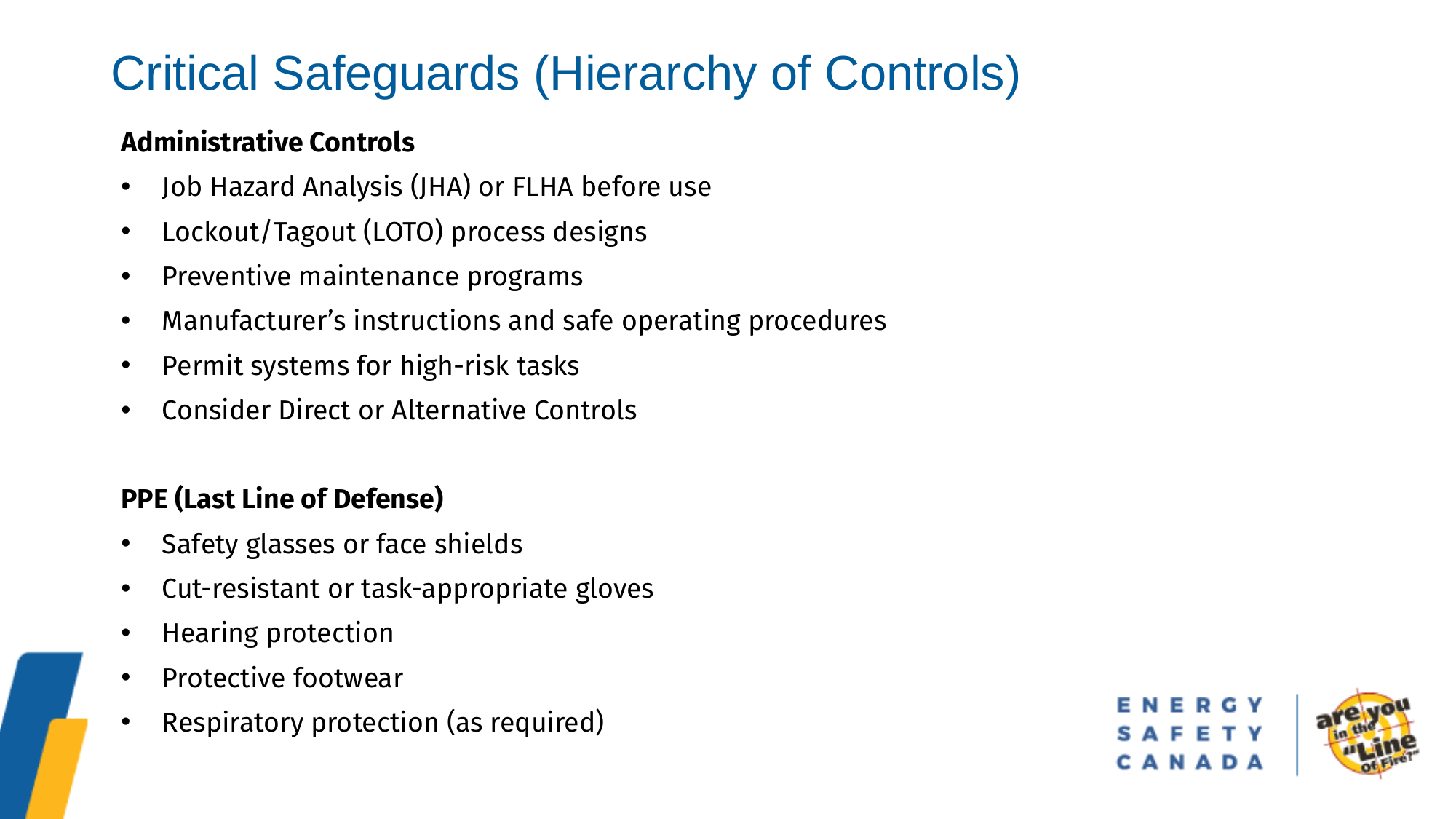

Critical Safeguards (Hierarchy of Controls)
Administrative Controls
Job Hazard Analysis (JHA) or FLHA before use
Lockout/Tagout (LOTO) process designs
Preventive maintenance programs
Manufacturer’s instructions and safe operating procedures
Permit systems for high-risk tasks
Consider Direct or Alternative Controls

PPE (Last Line of Defense)
Safety glasses or face shields
Cut-resistant or task-appropriate gloves
Hearing protection
Protective footwear
Respiratory protection (as required)